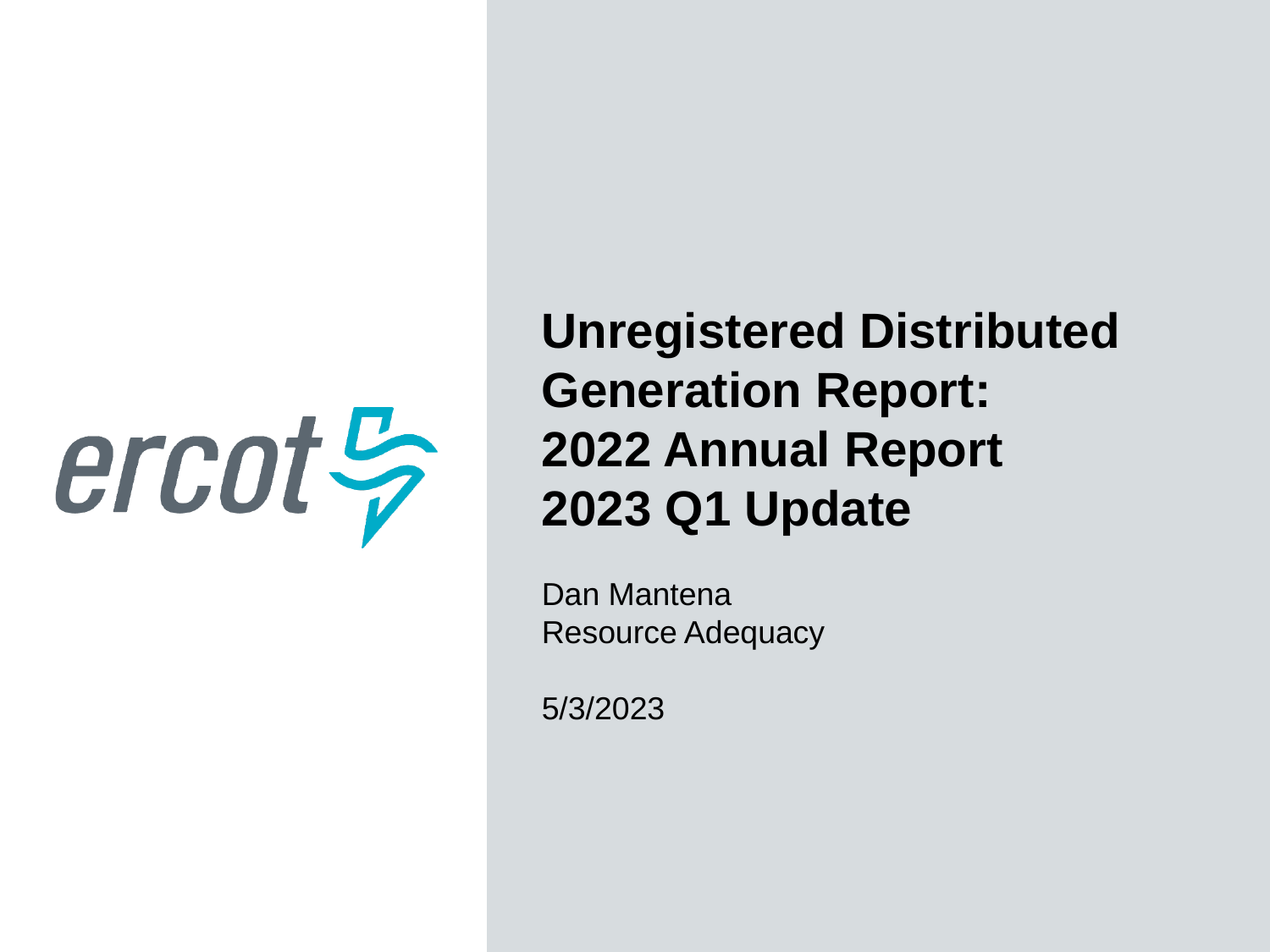

Unregistered Distributed Generation Report:
2022 Annual Report
2023 Q1 Update

Dan Mantena
Resource Adequacy

5/3/2023